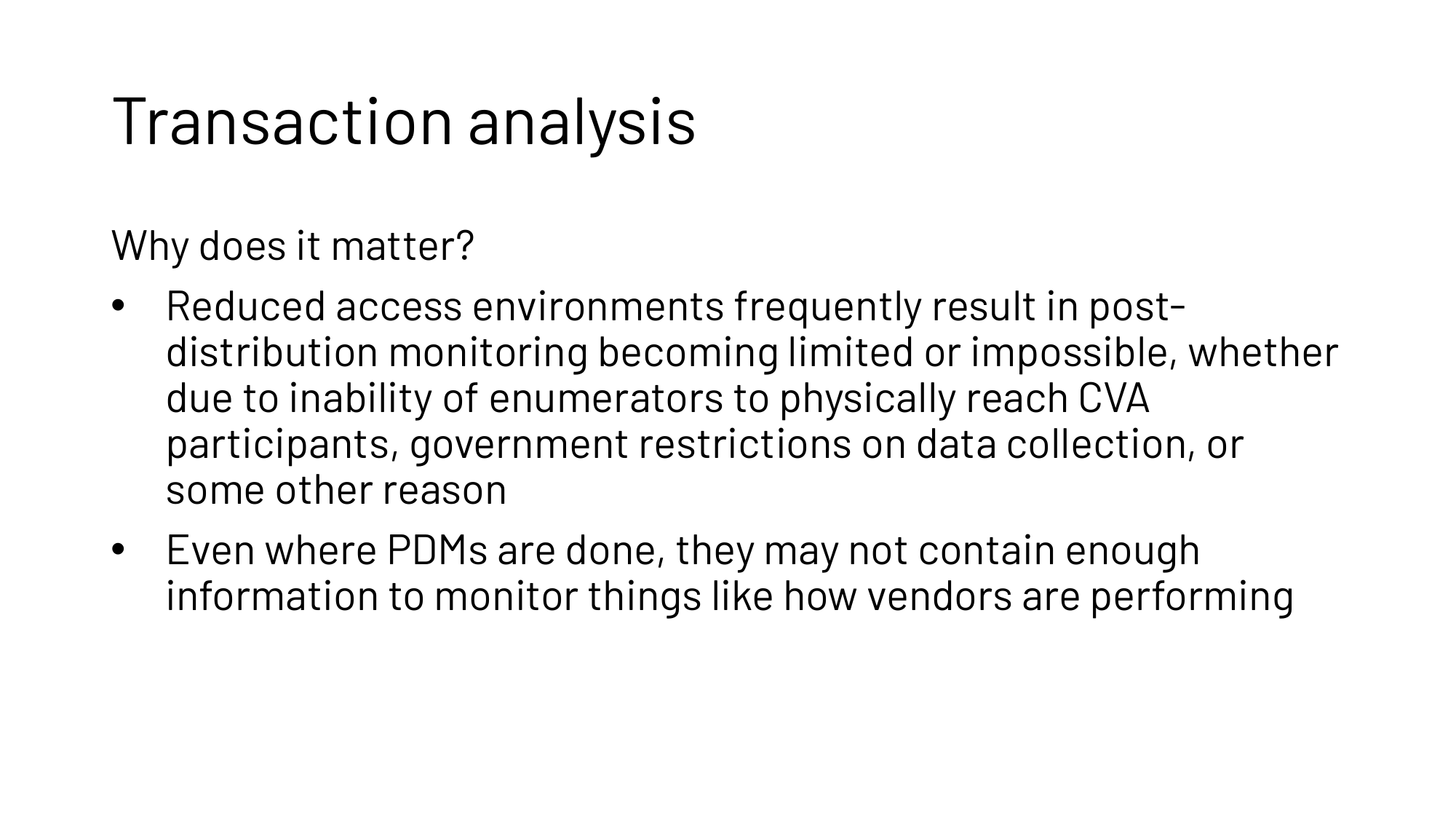

# Transaction analysis
Why does it matter?
Reduced access environments frequently result in post-distribution monitoring becoming limited or impossible, whether due to inability of enumerators to physically reach CVA participants, government restrictions on data collection, or some other reason
Even where PDMs are done, they may not contain enough information to monitor things like how vendors are performing